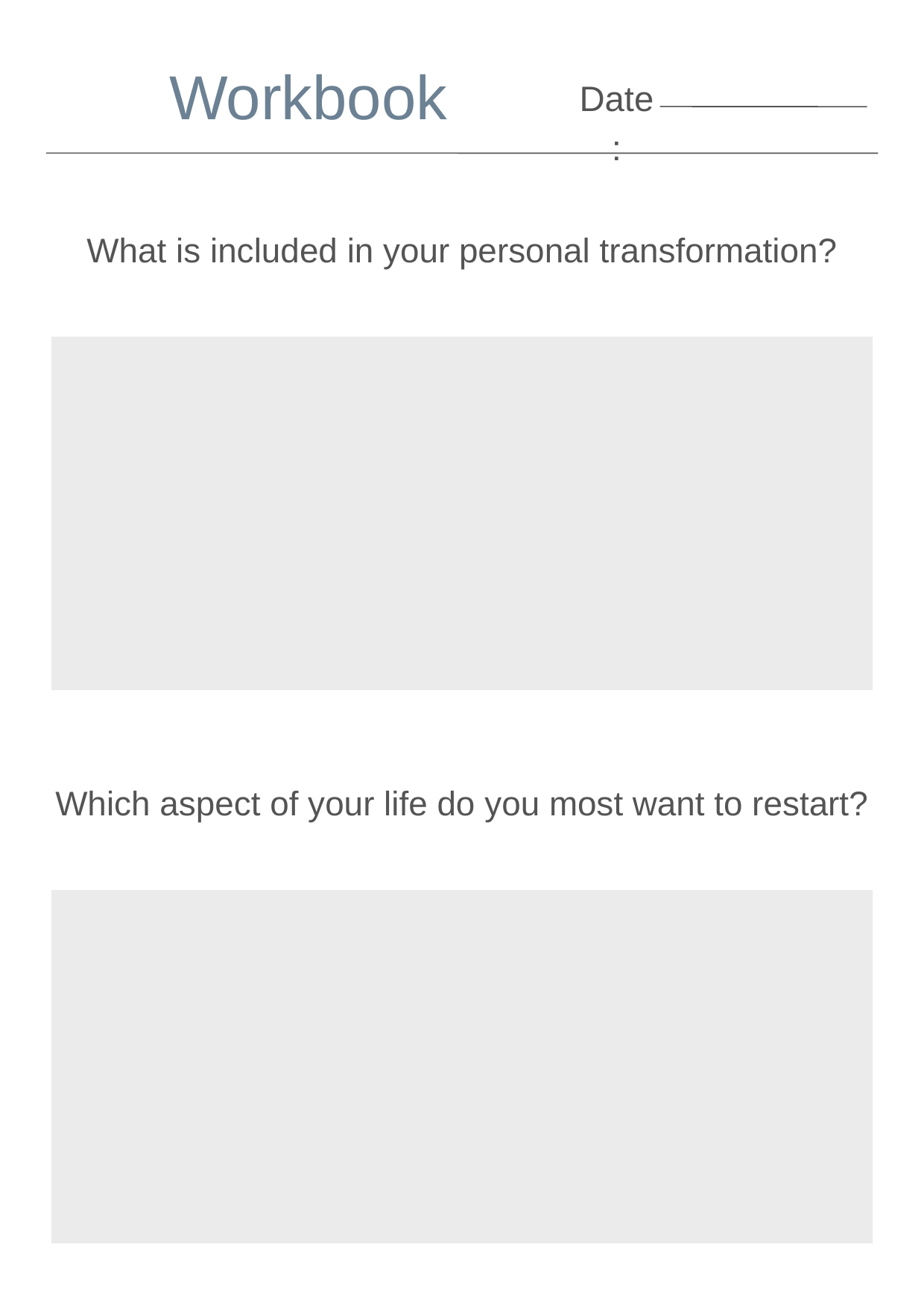

Workbook
Date:

What is included in your personal transformation?

Which aspect of your life do you most want to restart?